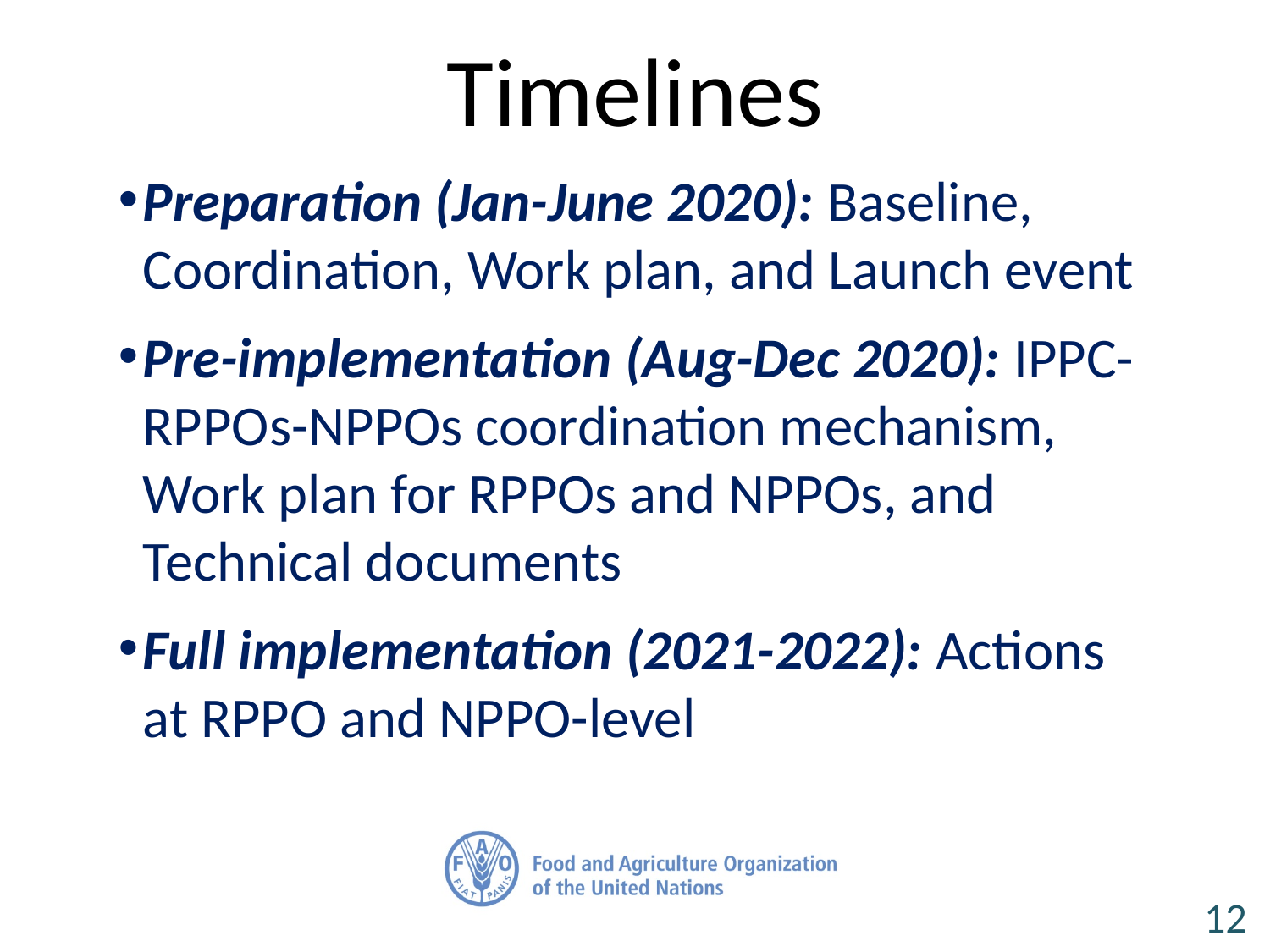

Timelines
Preparation (Jan-June 2020): Baseline, Coordination, Work plan, and Launch event
Pre-implementation (Aug-Dec 2020): IPPC-RPPOs-NPPOs coordination mechanism, Work plan for RPPOs and NPPOs, and Technical documents
Full implementation (2021-2022): Actions at RPPO and NPPO-level
12